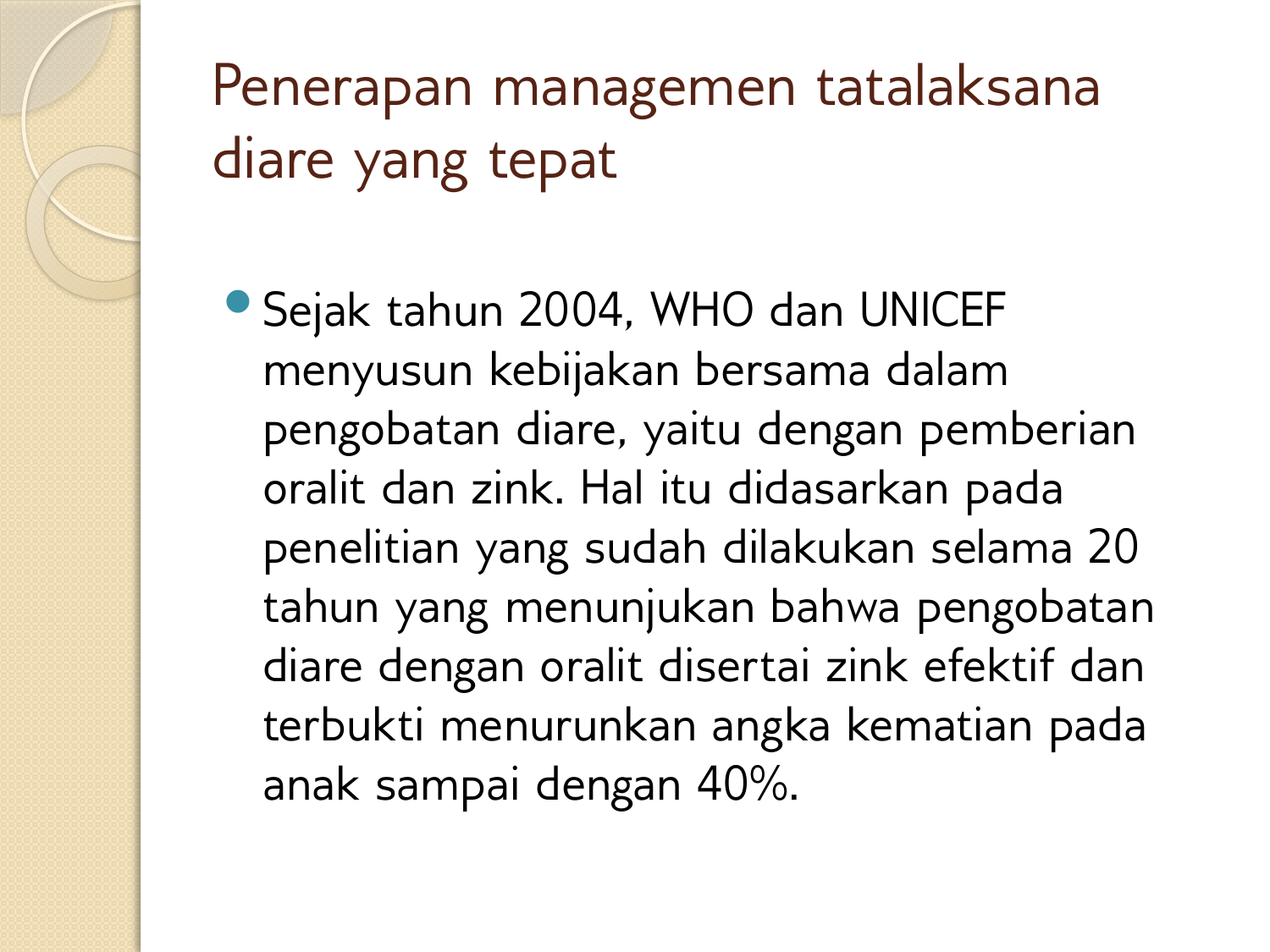

# Penerapan managemen tatalaksana diare yang tepat

Sejak tahun 2004, WHO dan UNICEF menyusun kebijakan bersama dalam pengobatan diare, yaitu dengan pemberian oralit dan zink. Hal itu didasarkan pada penelitian yang sudah dilakukan selama 20 tahun yang menunjukan bahwa pengobatan diare dengan oralit disertai zink efektif dan terbukti menurunkan angka kematian pada anak sampai dengan 40%.